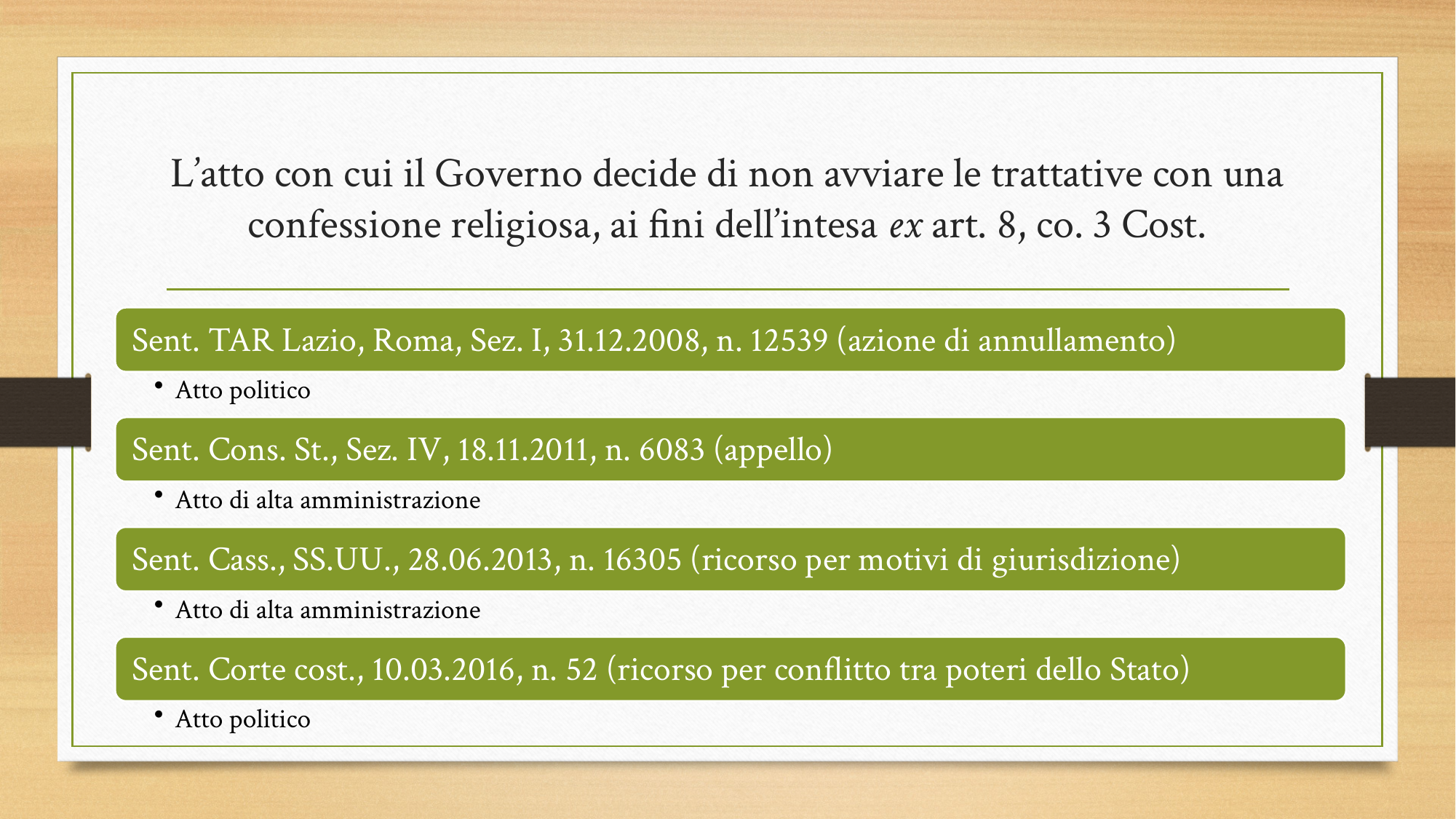

# L’atto con cui il Governo decide di non avviare le trattative con una confessione religiosa, ai fini dell’intesa ex art. 8, co. 3 Cost.
Sent. TAR Lazio, Roma, Sez. I, 31.12.2008, n. 12539 (azione di annullamento)
Atto politico
Sent. Cons. St., Sez. IV, 18.11.2011, n. 6083 (appello)
Atto di alta amministrazione
Sent. Cass., SS.UU., 28.06.2013, n. 16305 (ricorso per motivi di giurisdizione)
Atto di alta amministrazione
Sent. Corte cost., 10.03.2016, n. 52 (ricorso per conflitto tra poteri dello Stato)
Atto politico